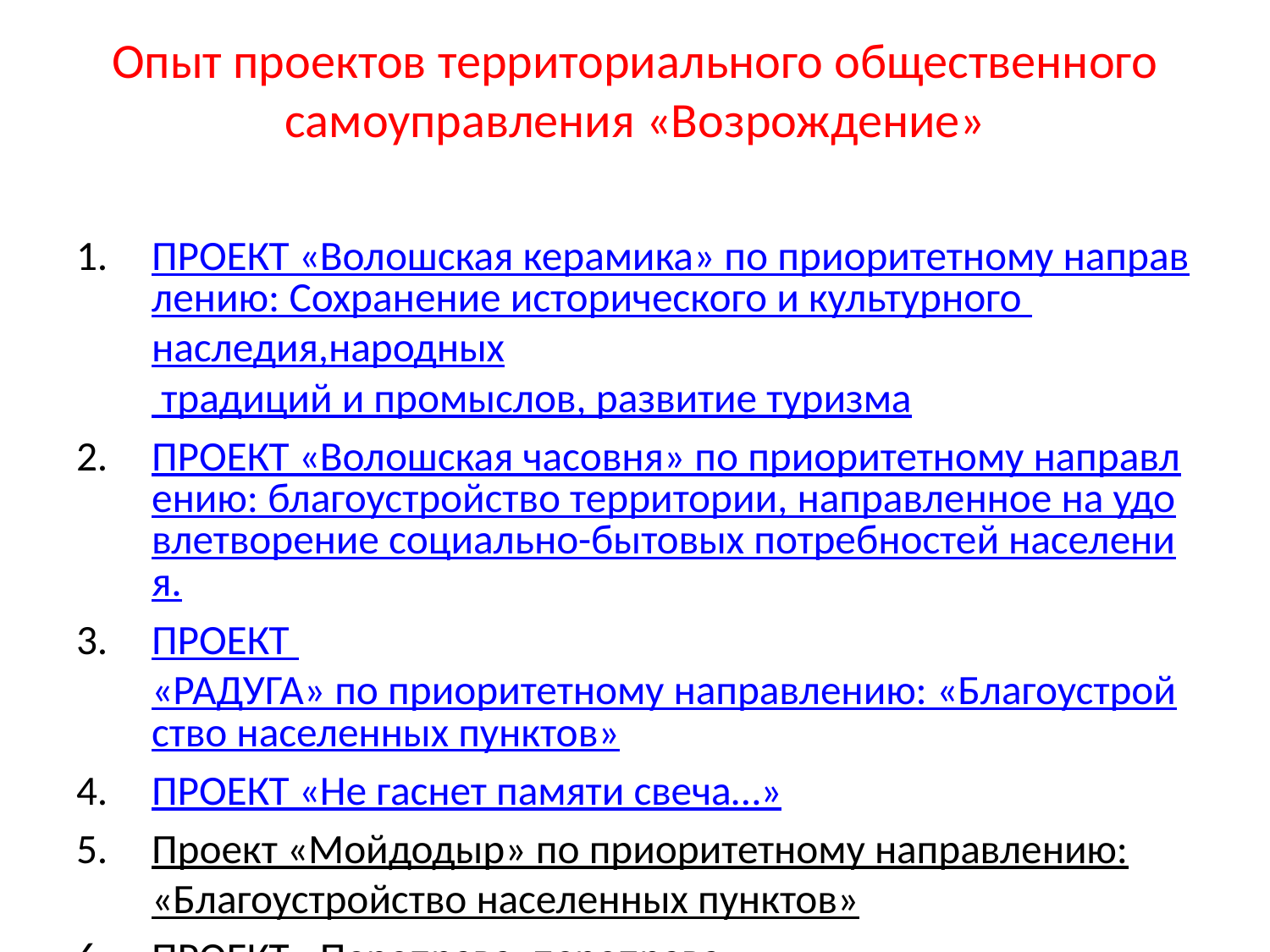

# Опыт проектов территориального общественного самоуправления «Возрождение»
ПРОЕКТ «Волошская керамика» по приоритетному направлению: Сохранение исторического и культурного наследия,народных традиций и промыслов, развитие туризма
ПРОЕКТ «Волошская часовня» по приоритетному направлению: благоустройство территории, направленное на удовлетворение социально-бытовых потребностей населения.
ПРОЕКТ «РАДУГА» по приоритетному направлению: «Благоустройство населенных пунктов»
ПРОЕКТ «Не гаснет памяти свеча…»
Проект «Мойдодыр» по приоритетному направлению: «Благоустройство населенных пунктов»
ПРОЕКТ «Переправа, переправа»
ПРОЕКТ "Благоустройство территории ДК"